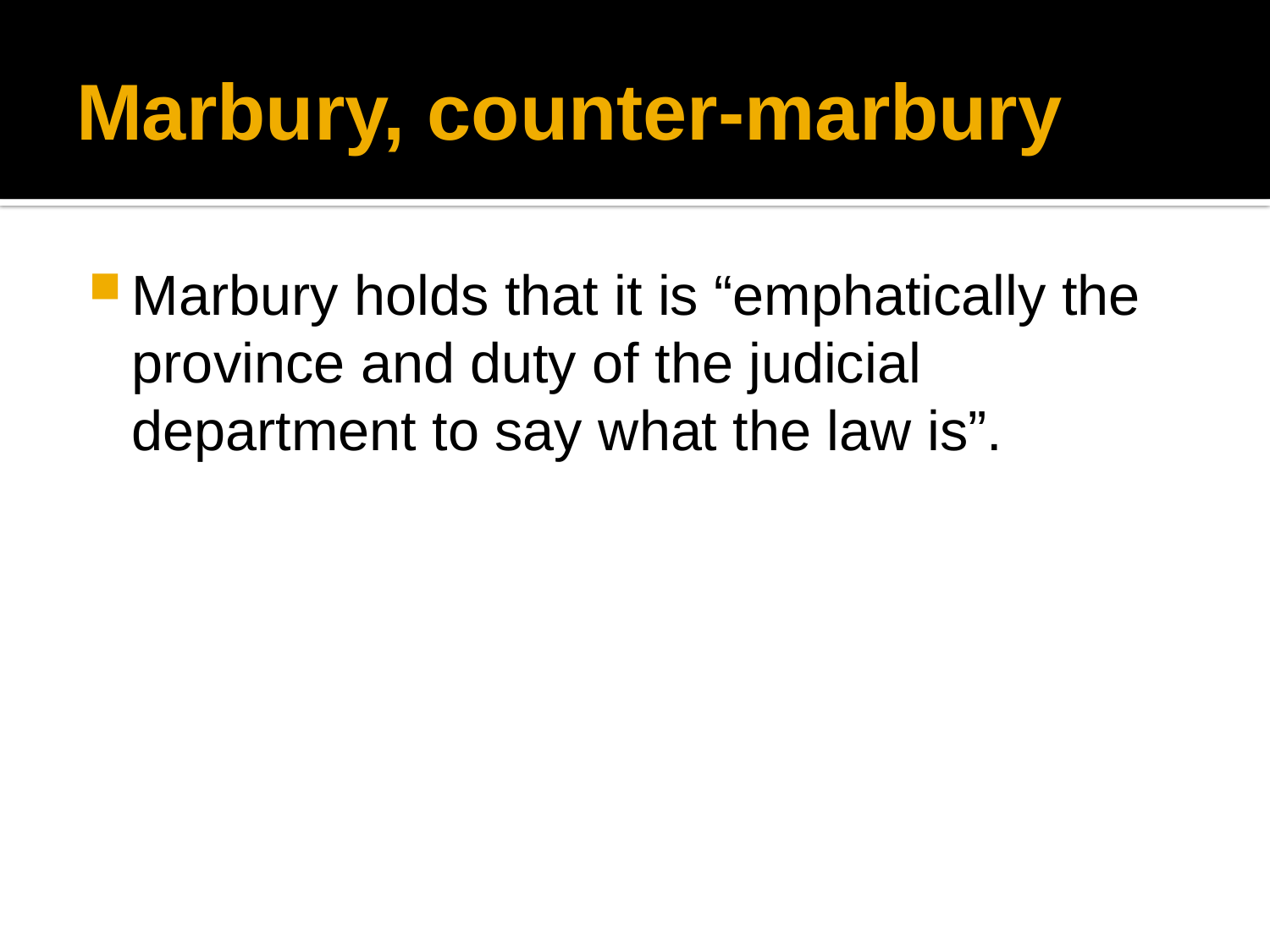

# Marbury, counter-marbury
Marbury holds that it is “emphatically the province and duty of the judicial department to say what the law is”.